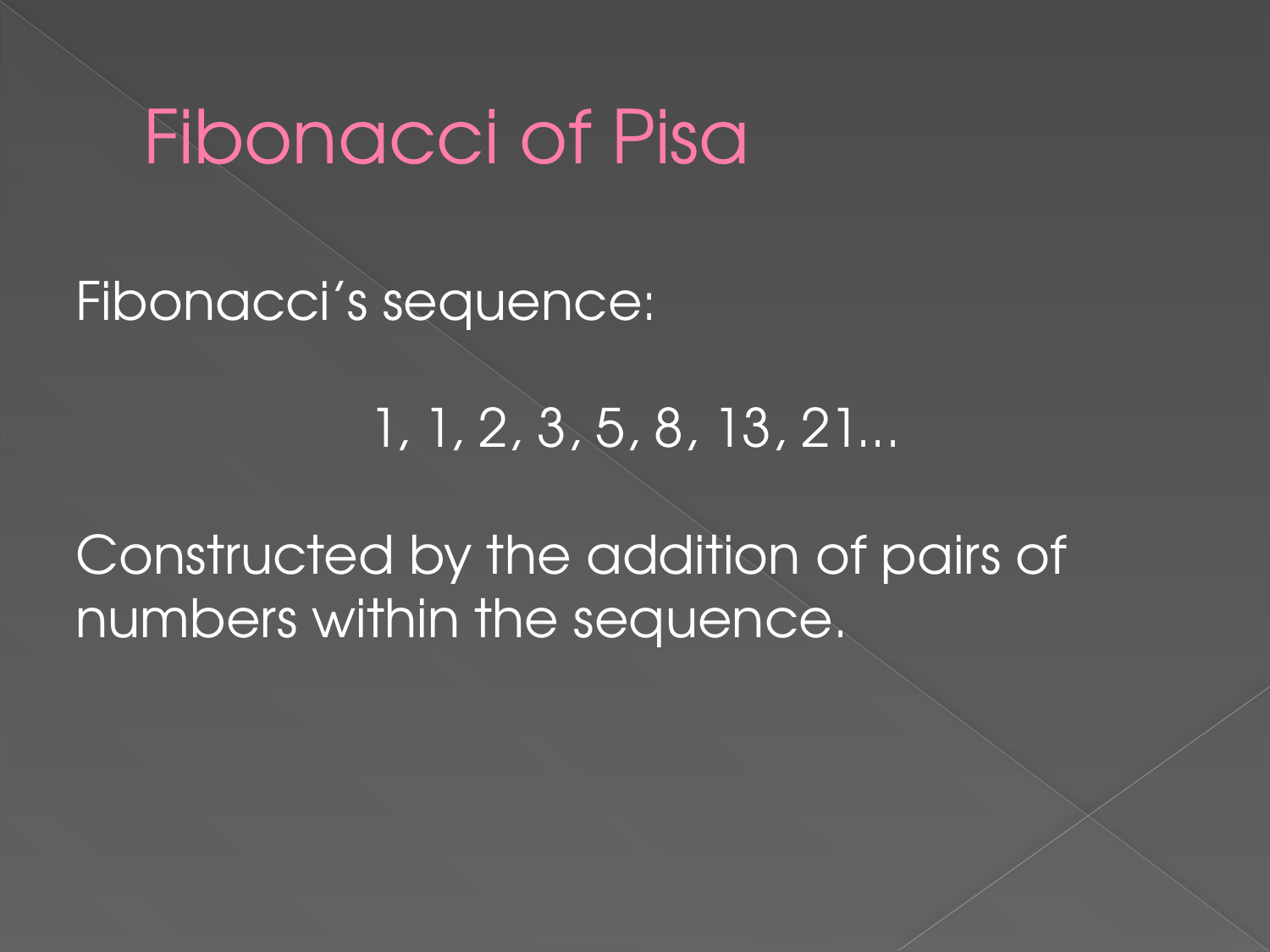

# Fibonacci of Pisa
Fibonacci’s sequence:

1, 1, 2, 3, 5, 8, 13, 21...

Constructed by the addition of pairs of numbers within the sequence.